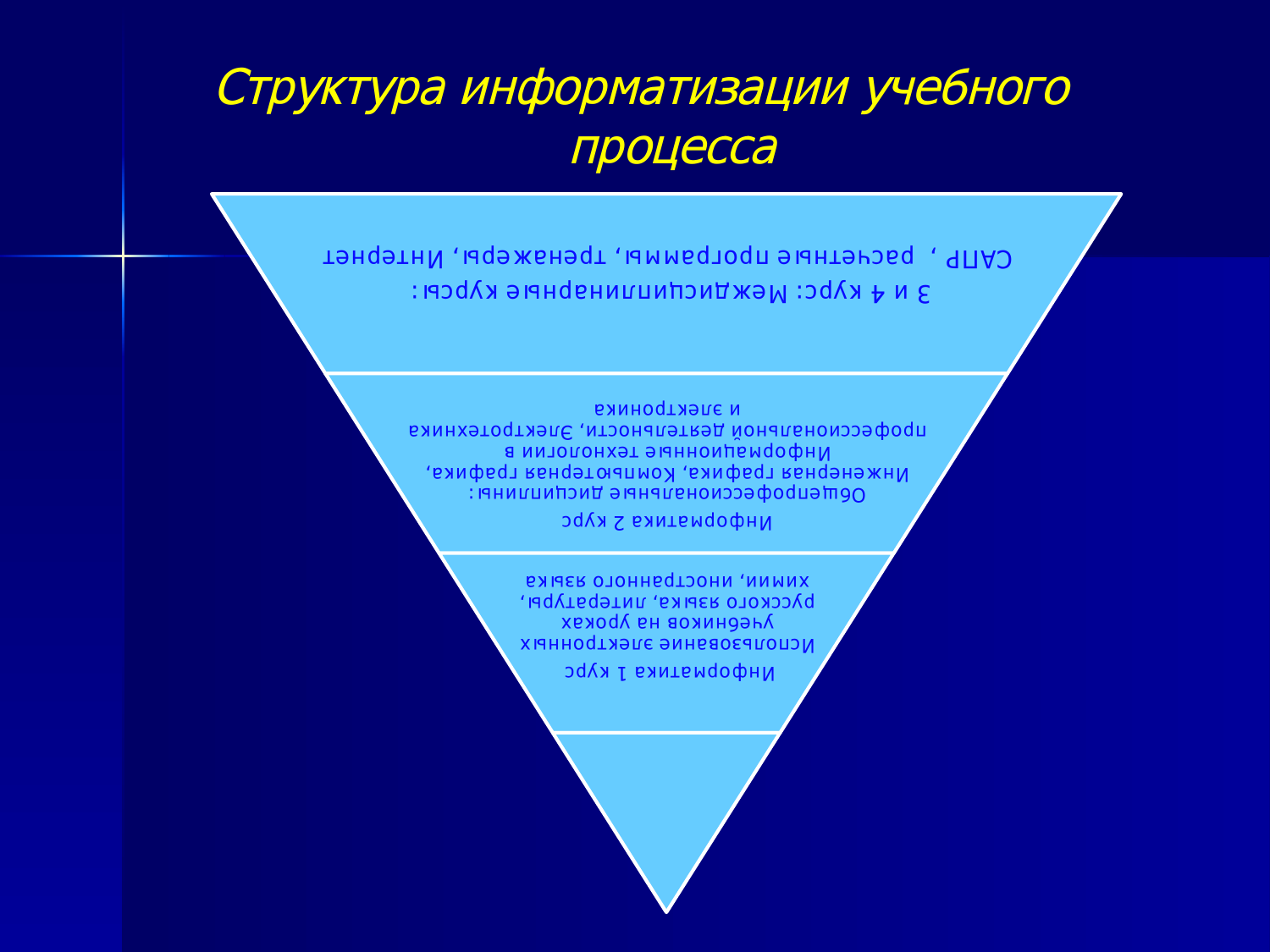

# Структура информатизации учебного     процесса
3 и 4 курс: Междисциплинарные курсы:
САПР ,  расчетные программы, тренажеры, Интернет
Информатика 2 курс
Общепрофессиональные дисциплины: Инженерная графика, Компьютерная графика, Информационные технологии в профессиональной деятельности, Электротехника и электроника

Информатика 1 курс
Использование электронных учебников на уроках русского языка, литературы, химии, иностранного языка